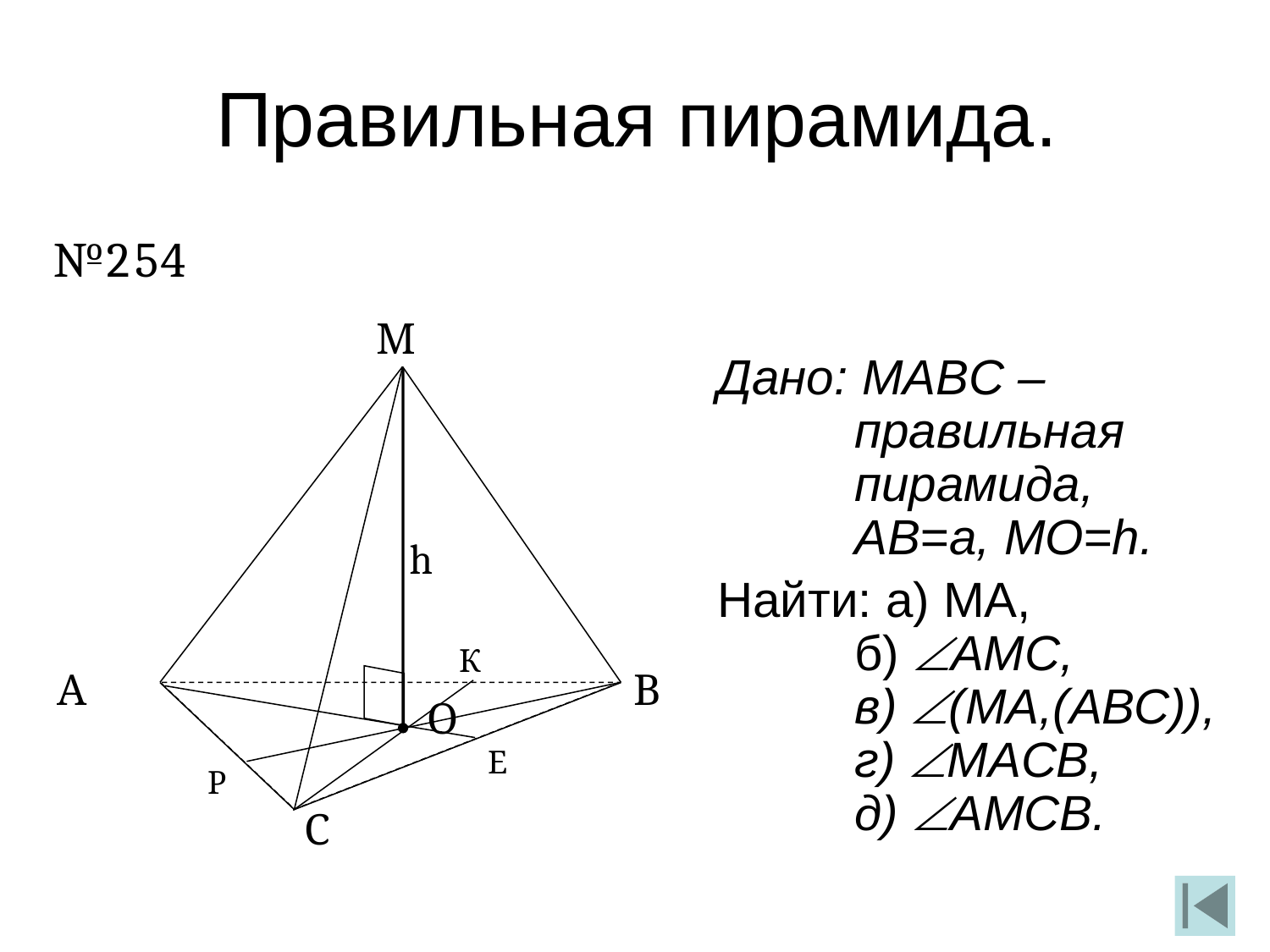

Правильная пирамида.
№254
М
А
В

С

h

О
Дано: MABC – правильная пирамида, АВ=a, MO=h.
Найти: а) МА,
б) ∠AMC,
в) ∠(МА,(АВС)),
г) ∠MACB,
д) ∠AMCB.
К

Е
Р